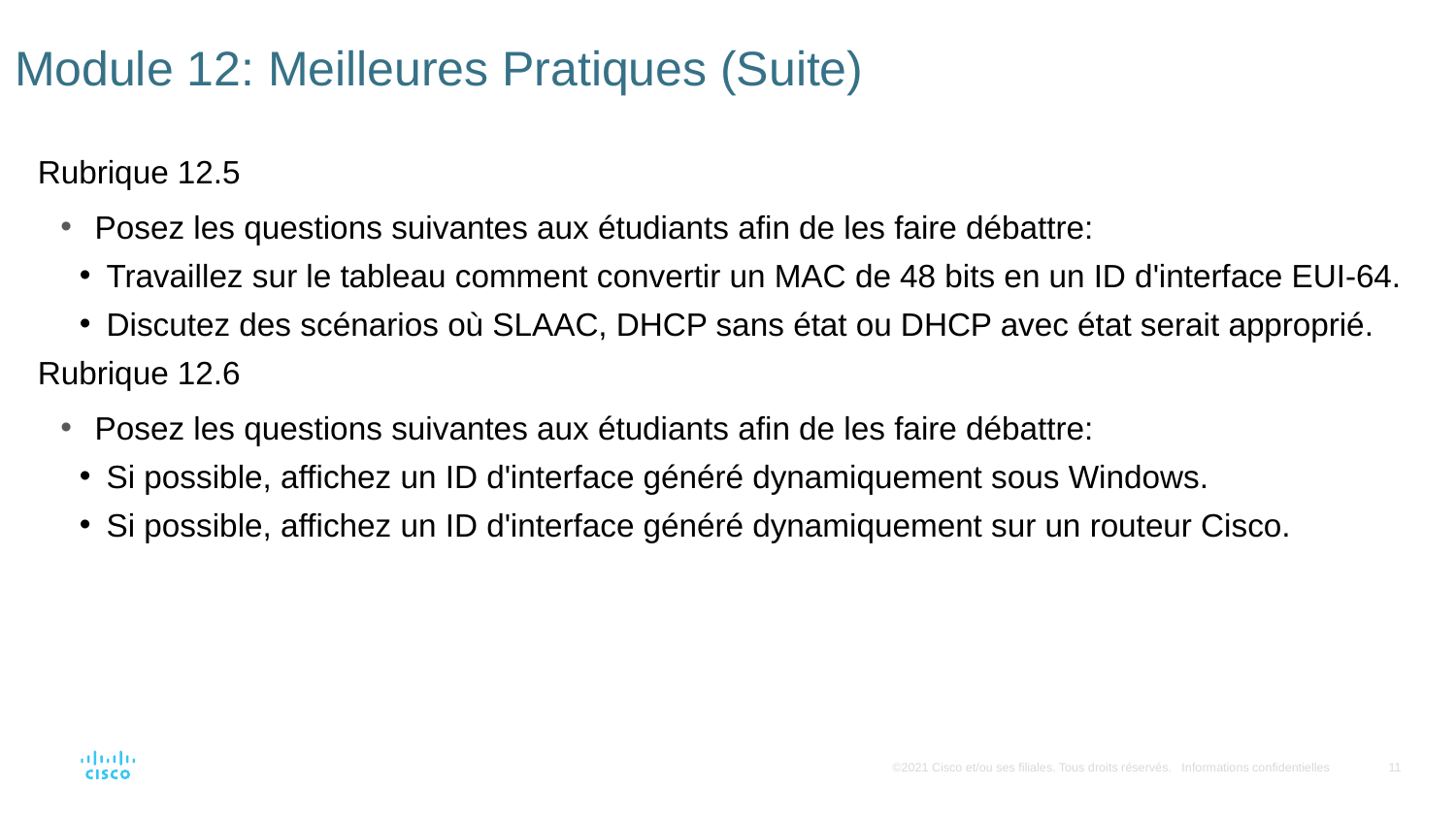

# Module 12: Meilleures Pratiques (Suite)
Rubrique 12.5
Posez les questions suivantes aux étudiants afin de les faire débattre:
Travaillez sur le tableau comment convertir un MAC de 48 bits en un ID d'interface EUI-64.
Discutez des scénarios où SLAAC, DHCP sans état ou DHCP avec état serait approprié.
Rubrique 12.6
Posez les questions suivantes aux étudiants afin de les faire débattre:
Si possible, affichez un ID d'interface généré dynamiquement sous Windows.
Si possible, affichez un ID d'interface généré dynamiquement sur un routeur Cisco.